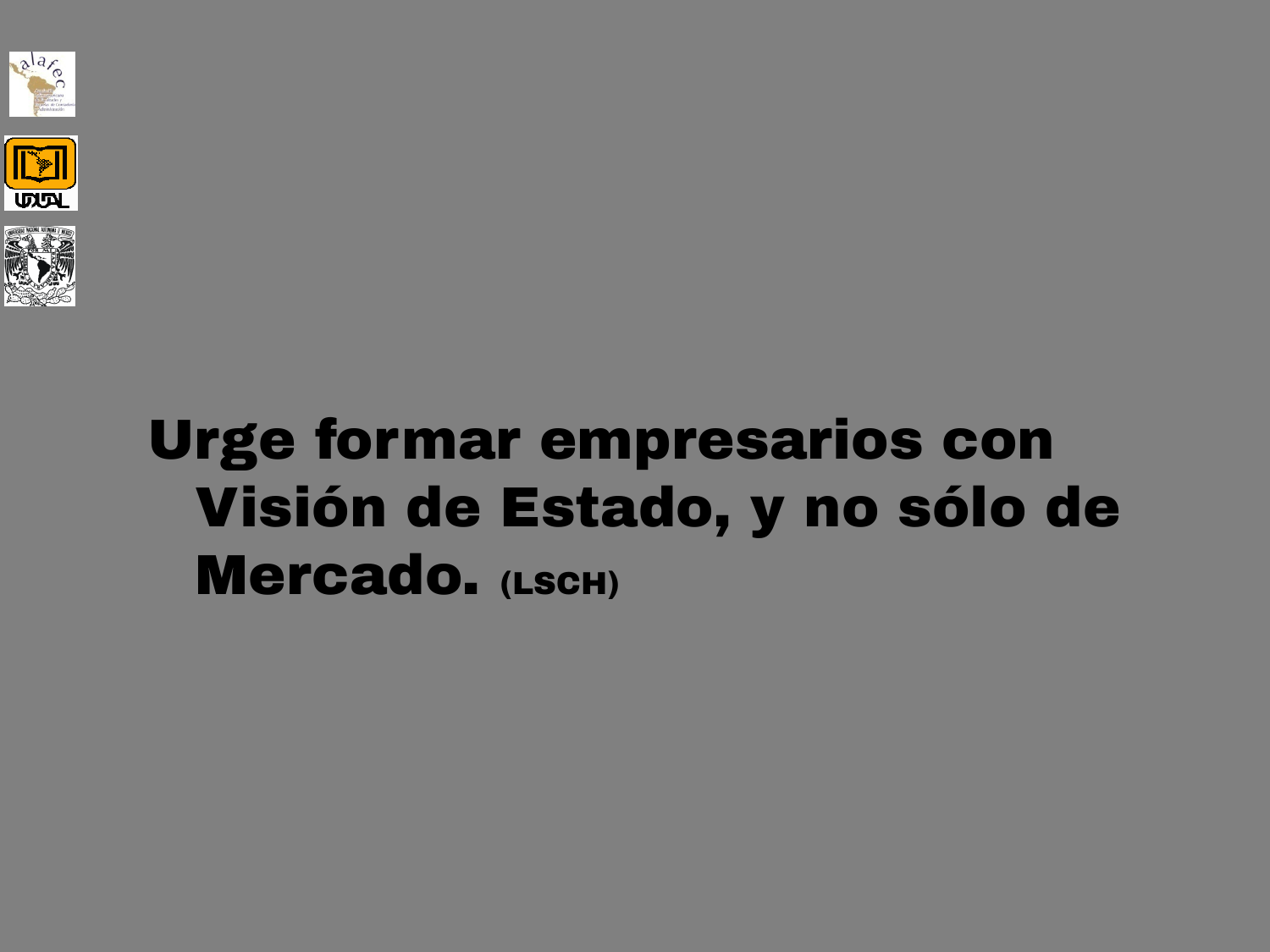

Urge formar empresarios con Visión de Estado, y no sólo de Mercado. (LSCH)